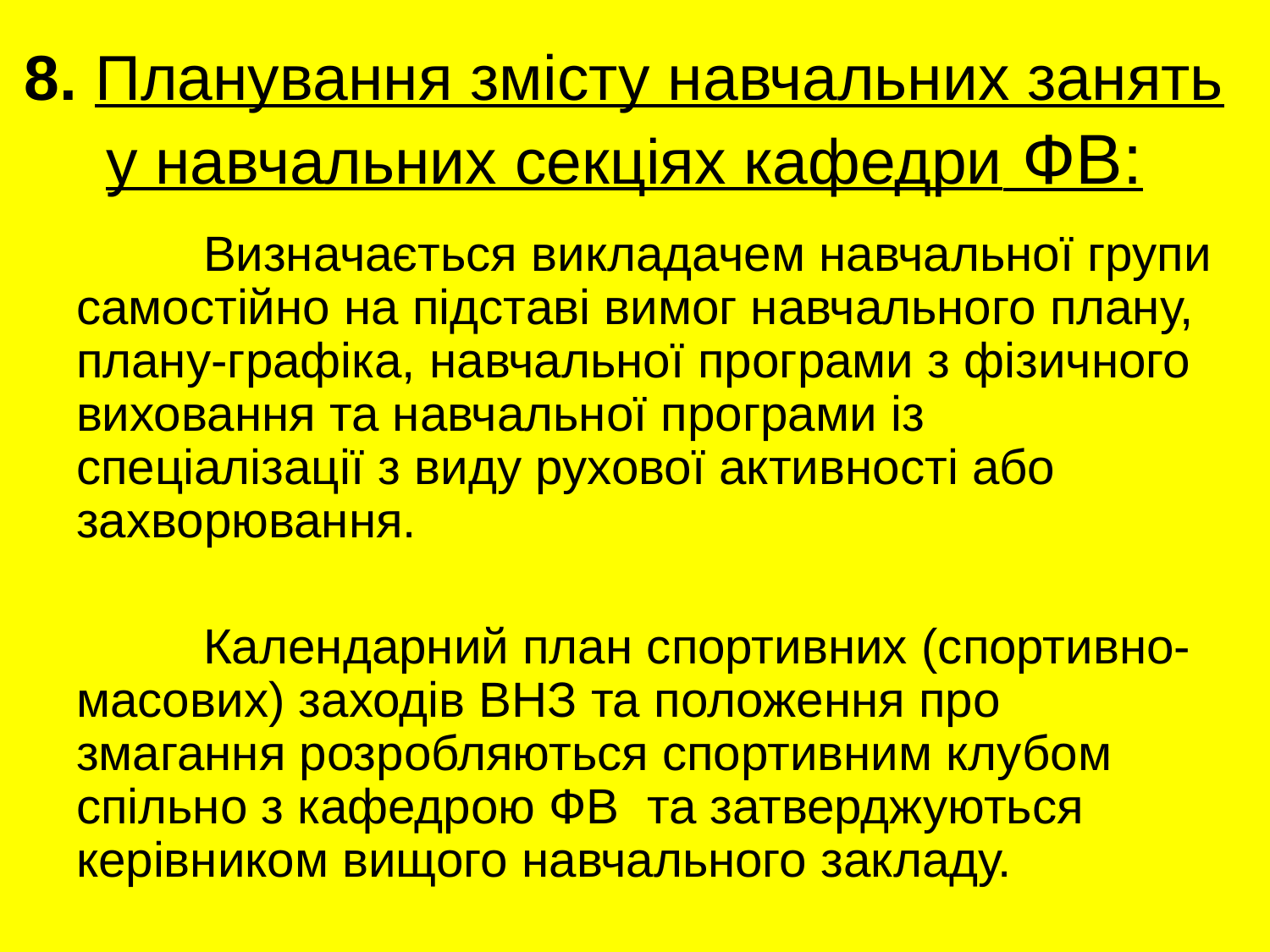

# 8. Планування змісту навчальних занять у навчальних секціях кафедри ФВ:
	Визначається викладачем навчальної групи самостійно на підставі вимог навчального плану, плану-графіка, навчальної програми з фізичного виховання та навчальної програми із спеціалізації з виду рухової активності або захворювання.

	Календарний план спортивних (спортивно-масових) заходів ВНЗ та положення про змагання розробляються спортивним клубом спільно з кафедрою ФВ  та затверджуються керівником вищого навчального закладу.